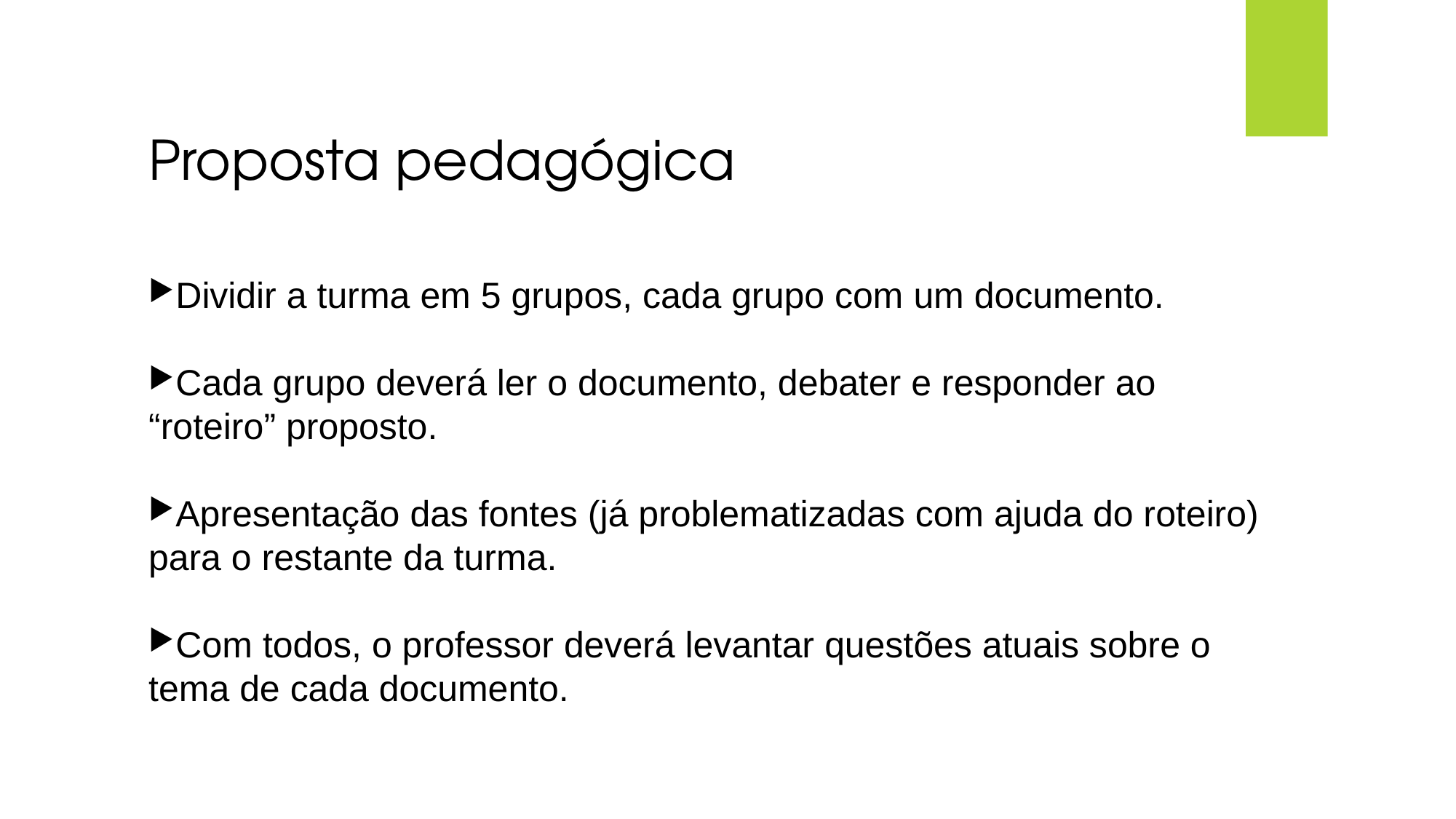

Proposta pedagógica
Dividir a turma em 5 grupos, cada grupo com um documento.

Cada grupo deverá ler o documento, debater e responder ao “roteiro” proposto.

Apresentação das fontes (já problematizadas com ajuda do roteiro) para o restante da turma.

Com todos, o professor deverá levantar questões atuais sobre o tema de cada documento.